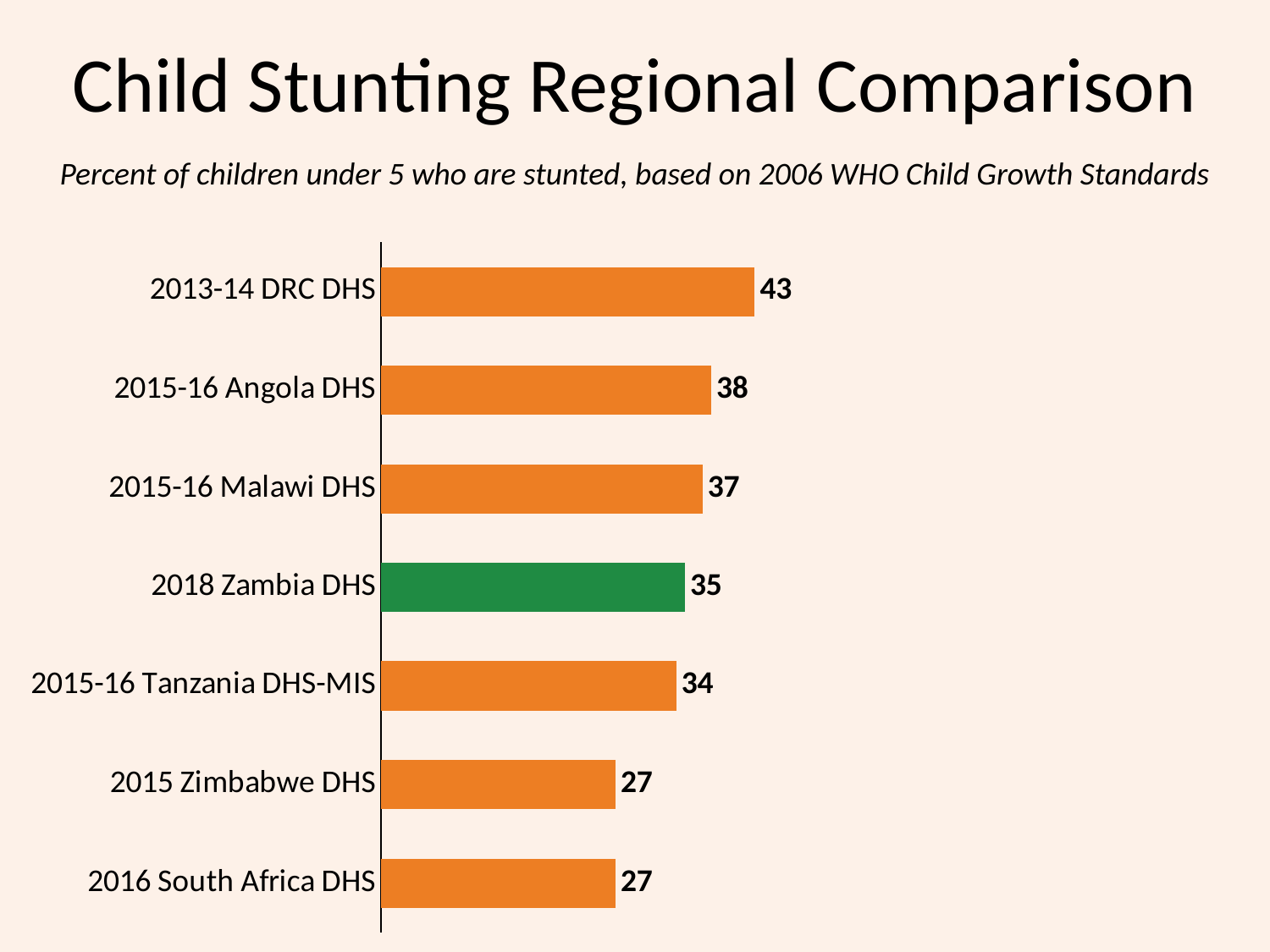

# Child Stunting Regional Comparison
Percent of children under 5 who are stunted, based on 2006 WHO Child Growth Standards

### Chart

| Category | Series 1 |
|---|---|
| 2016 South Africa DHS | 27.0 |
| 2015 Zimbabwe DHS | 27.0 |
| 2015-16 Tanzania DHS-MIS | 34.0 |
| 2018 Zambia DHS | 35.0 |
| 2015-16 Malawi DHS | 37.0 |
| 2015-16 Angola DHS | 38.0 |
| 2013-14 DRC DHS | 43.0 |